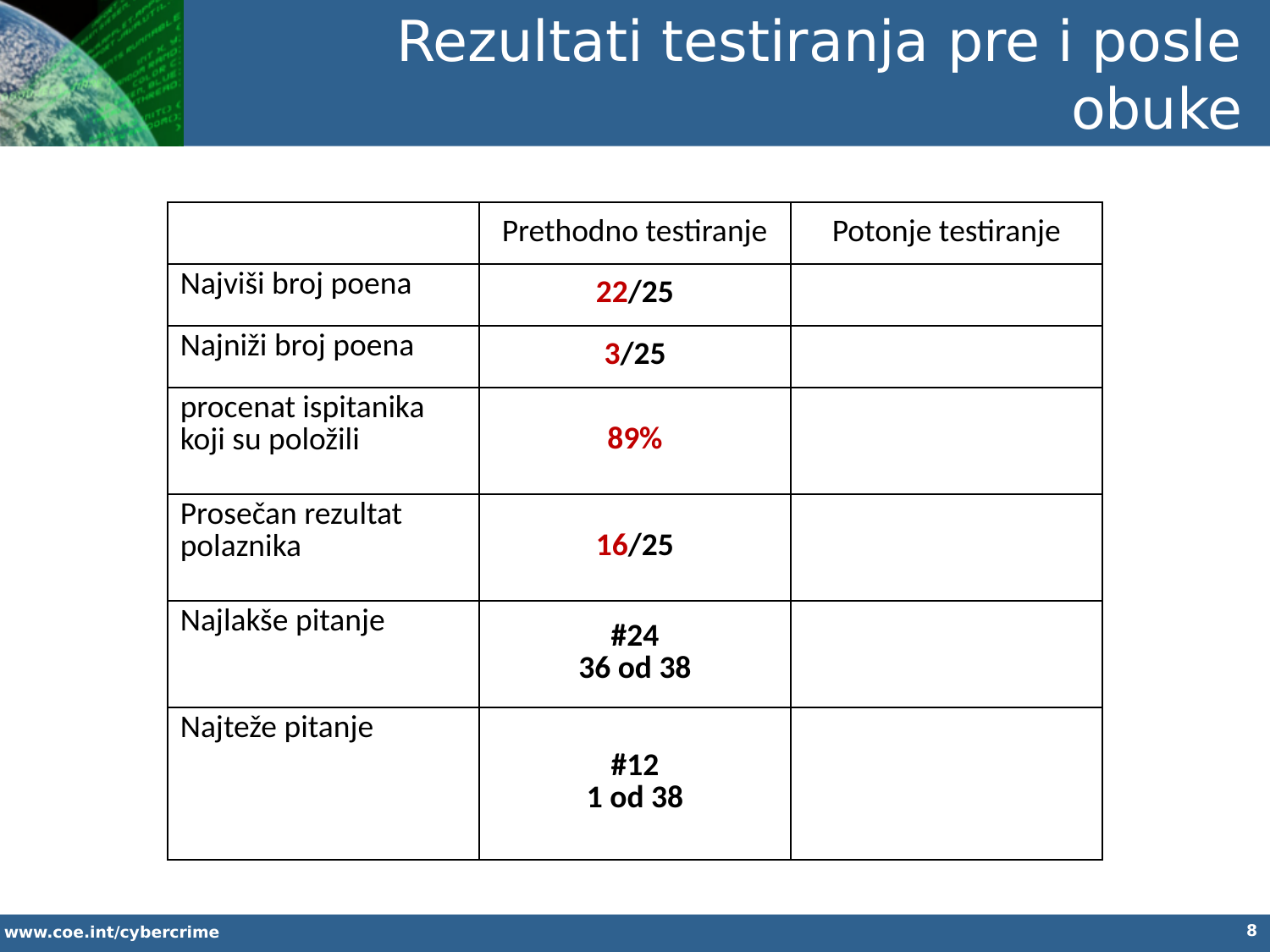

Rezultati testiranja pre i posle obuke
|  | Prethodno testiranje | Potonje testiranje |
| --- | --- | --- |
| Najviši broj poena | 22/25 |  |
| Najniži broj poena | 3/25 |  |
| procenat ispitanika koji su položili | 89% |  |
| Prosečan rezultat polaznika | 16/25 |  |
| Najlakše pitanje | #24 36 od 38 |  |
| Najteže pitanje | #12 1 od 38 |  |